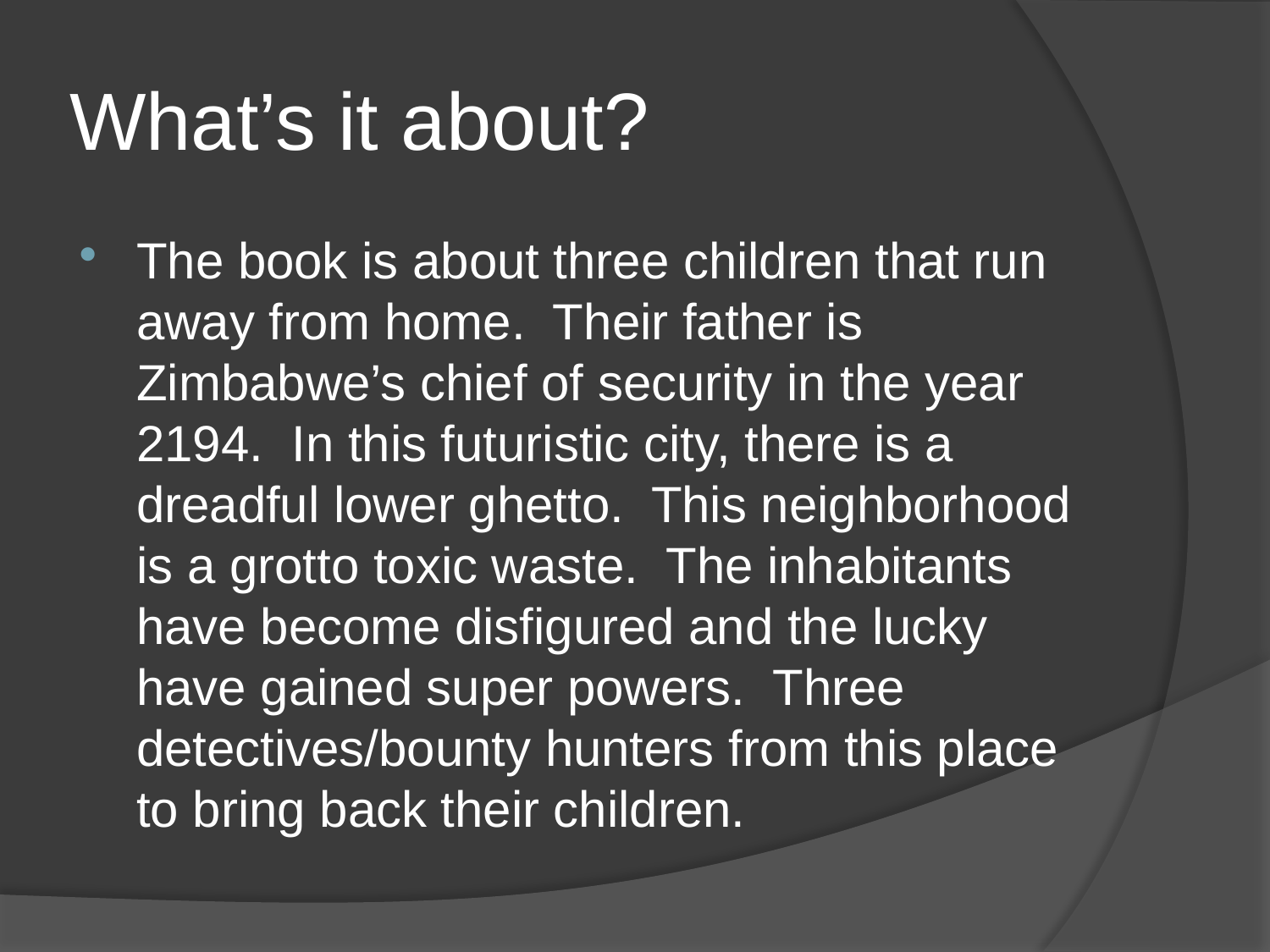

# What’s it about?
The book is about three children that run away from home.  Their father is Zimbabwe’s chief of security in the year 2194.  In this futuristic city, there is a dreadful lower ghetto.  This neighborhood is a grotto toxic waste.  The inhabitants have become disfigured and the lucky have gained super powers.  Three detectives/bounty hunters from this place to bring back their children.